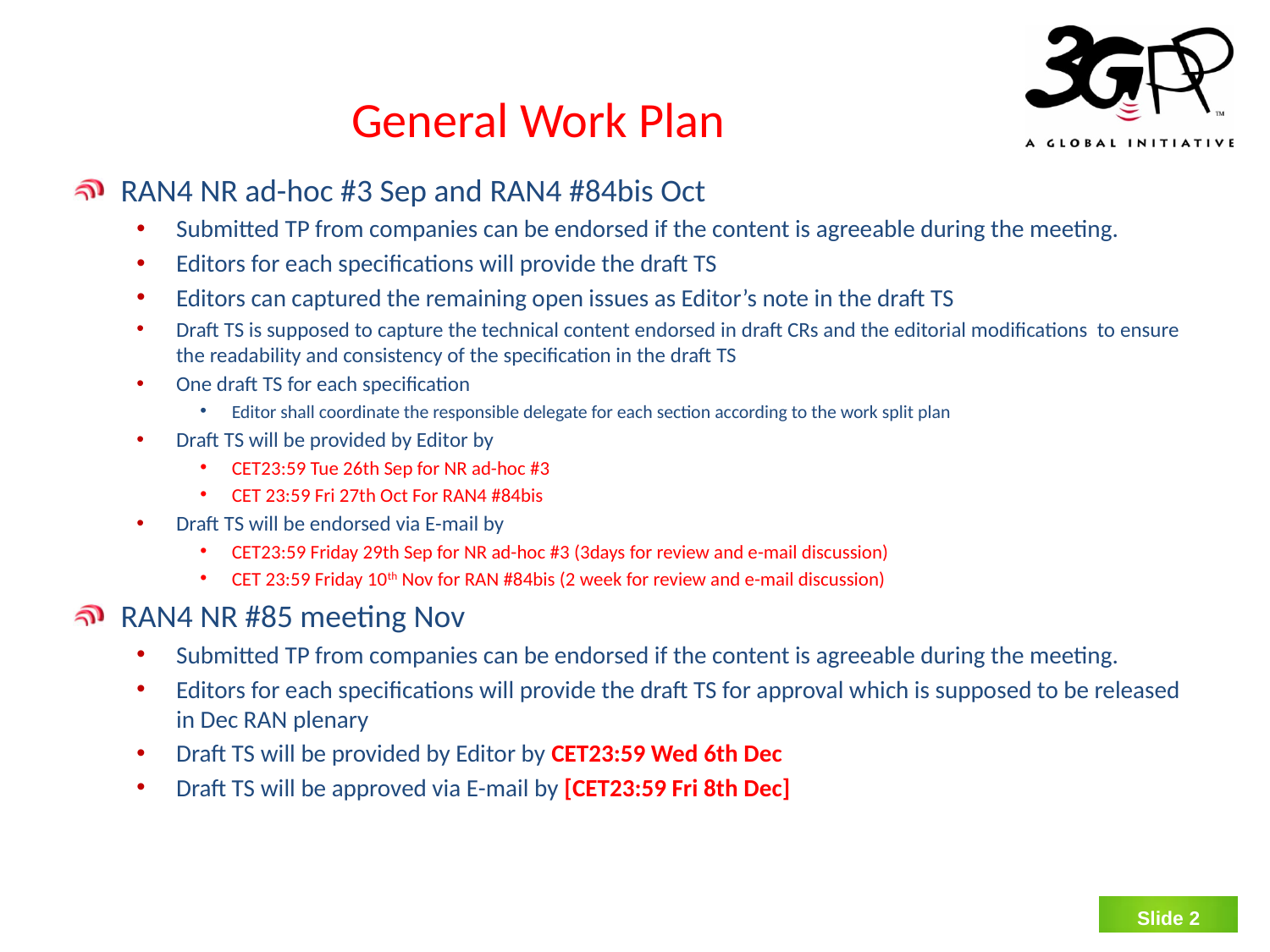

# General Work Plan
RAN4 NR ad-hoc #3 Sep and RAN4 #84bis Oct
Submitted TP from companies can be endorsed if the content is agreeable during the meeting.
Editors for each specifications will provide the draft TS
Editors can captured the remaining open issues as Editor’s note in the draft TS
Draft TS is supposed to capture the technical content endorsed in draft CRs and the editorial modifications  to ensure the readability and consistency of the specification in the draft TS
One draft TS for each specification
Editor shall coordinate the responsible delegate for each section according to the work split plan
Draft TS will be provided by Editor by
CET23:59 Tue 26th Sep for NR ad-hoc #3
CET 23:59 Fri 27th Oct For RAN4 #84bis
Draft TS will be endorsed via E-mail by
CET23:59 Friday 29th Sep for NR ad-hoc #3 (3days for review and e-mail discussion)
CET 23:59 Friday 10th Nov for RAN #84bis (2 week for review and e-mail discussion)
RAN4 NR #85 meeting Nov
Submitted TP from companies can be endorsed if the content is agreeable during the meeting.
Editors for each specifications will provide the draft TS for approval which is supposed to be released in Dec RAN plenary
Draft TS will be provided by Editor by CET23:59 Wed 6th Dec
Draft TS will be approved via E-mail by [CET23:59 Fri 8th Dec]

Slide 2